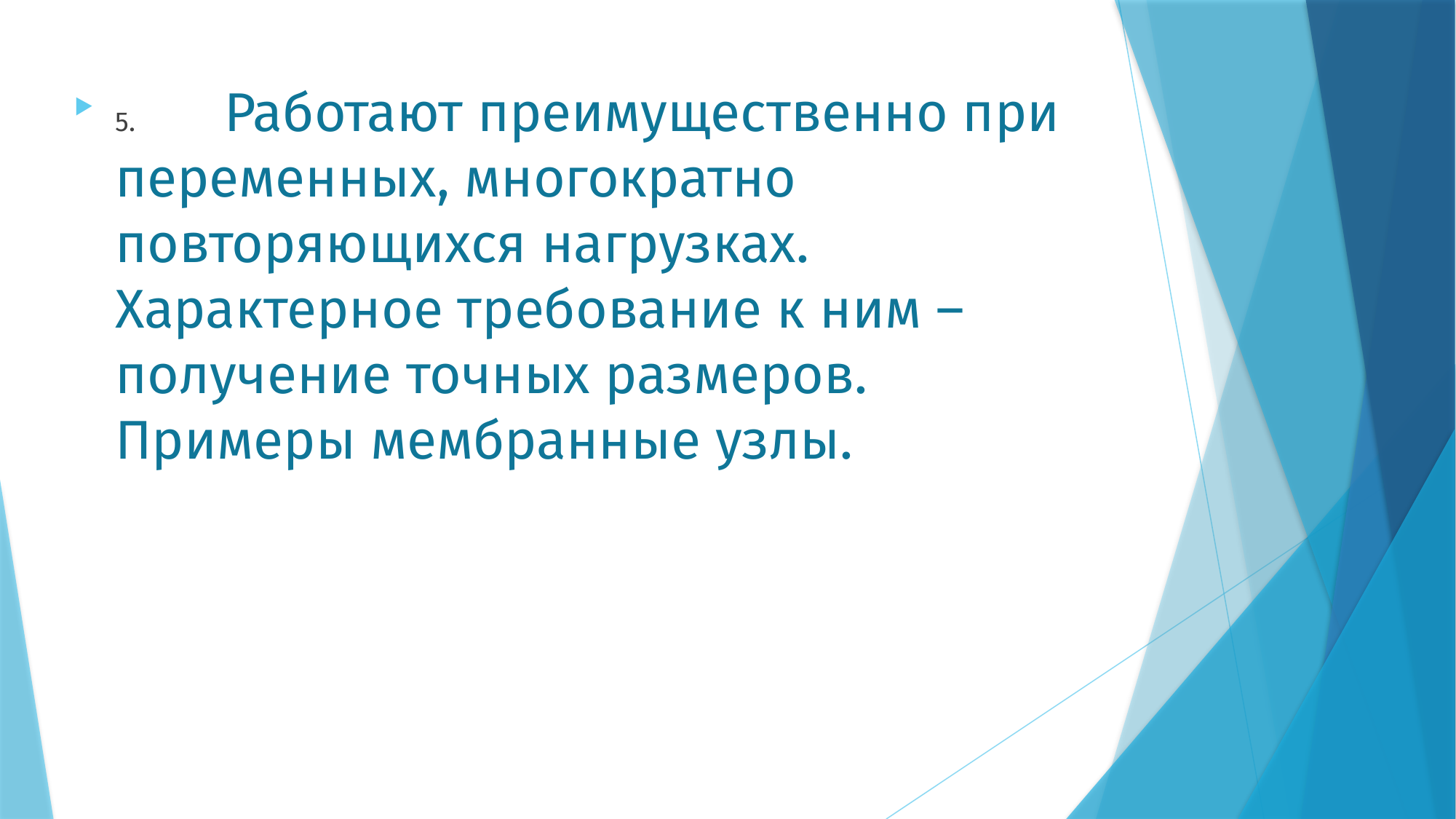

5.	Работают преимущественно при переменных, многократно повторяющихся нагрузках. Характерное требование к ним – получение точных размеров. Примеры мембранные узлы.